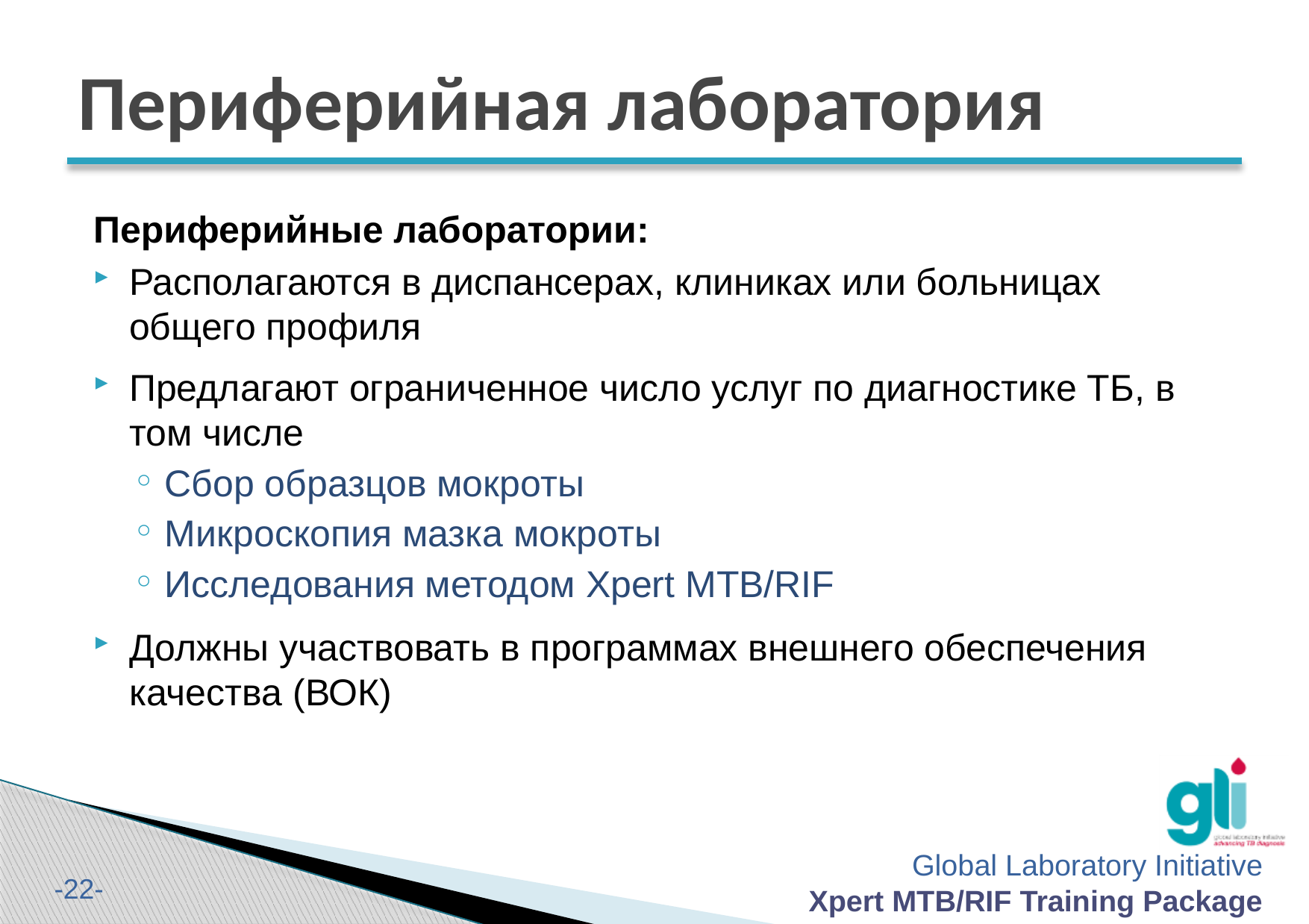

# Периферийная лаборатория
Периферийные лаборатории:
Располагаются в диспансерах, клиниках или больницах общего профиля
Предлагают ограниченное число услуг по диагностике ТБ, в том числе
Сбор образцов мокроты
Микроскопия мазка мокроты
Исследования методом Xpert MTB/RIF
Должны участвовать в программах внешнего обеспечения качества (ВОК)